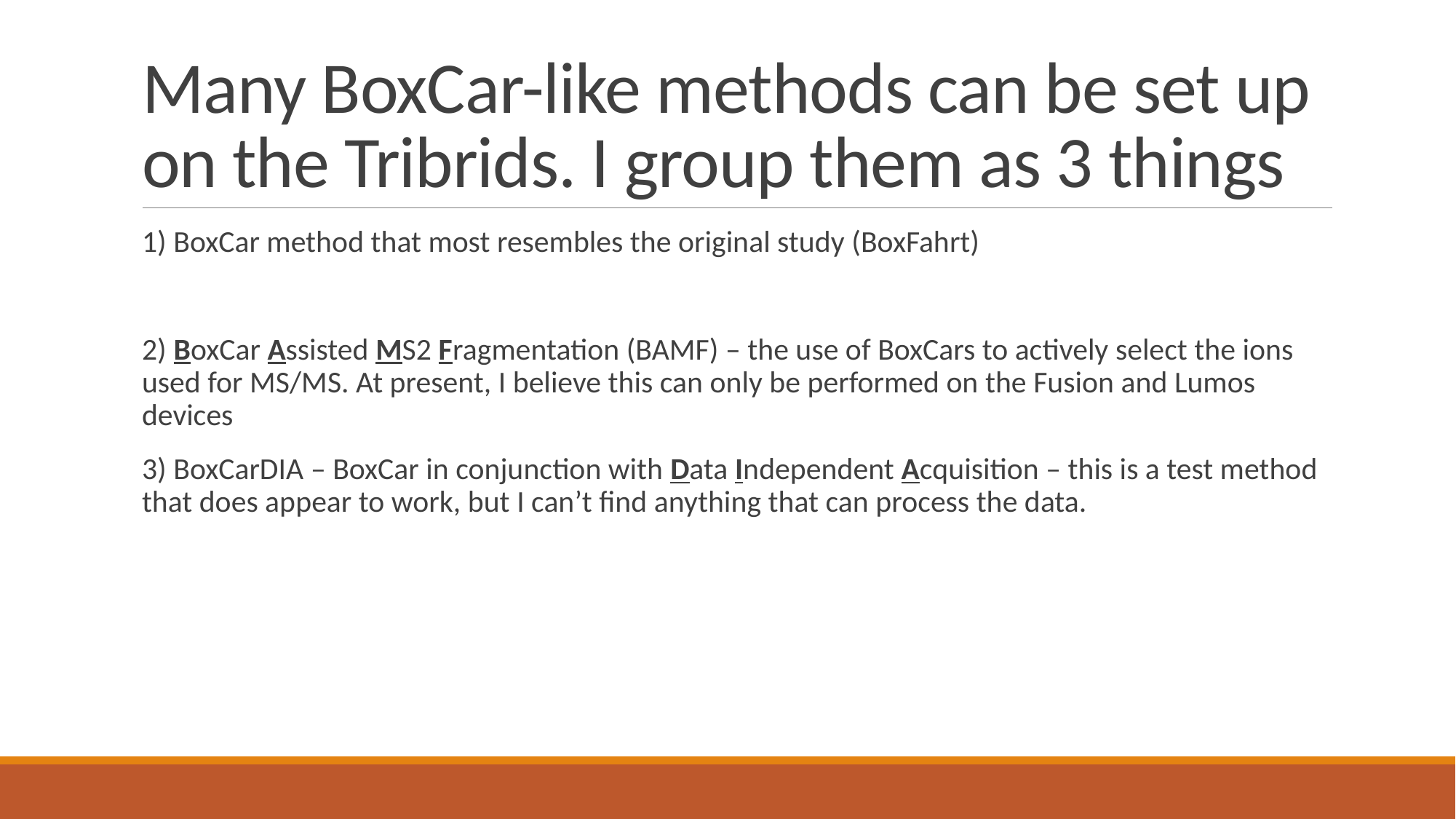

# Many BoxCar-like methods can be set up on the Tribrids. I group them as 3 things
1) BoxCar method that most resembles the original study (BoxFahrt)

2) BoxCar Assisted MS2 Fragmentation (BAMF) – the use of BoxCars to actively select the ions used for MS/MS. At present, I believe this can only be performed on the Fusion and Lumos devices
3) BoxCarDIA – BoxCar in conjunction with Data Independent Acquisition – this is a test method that does appear to work, but I can’t find anything that can process the data.